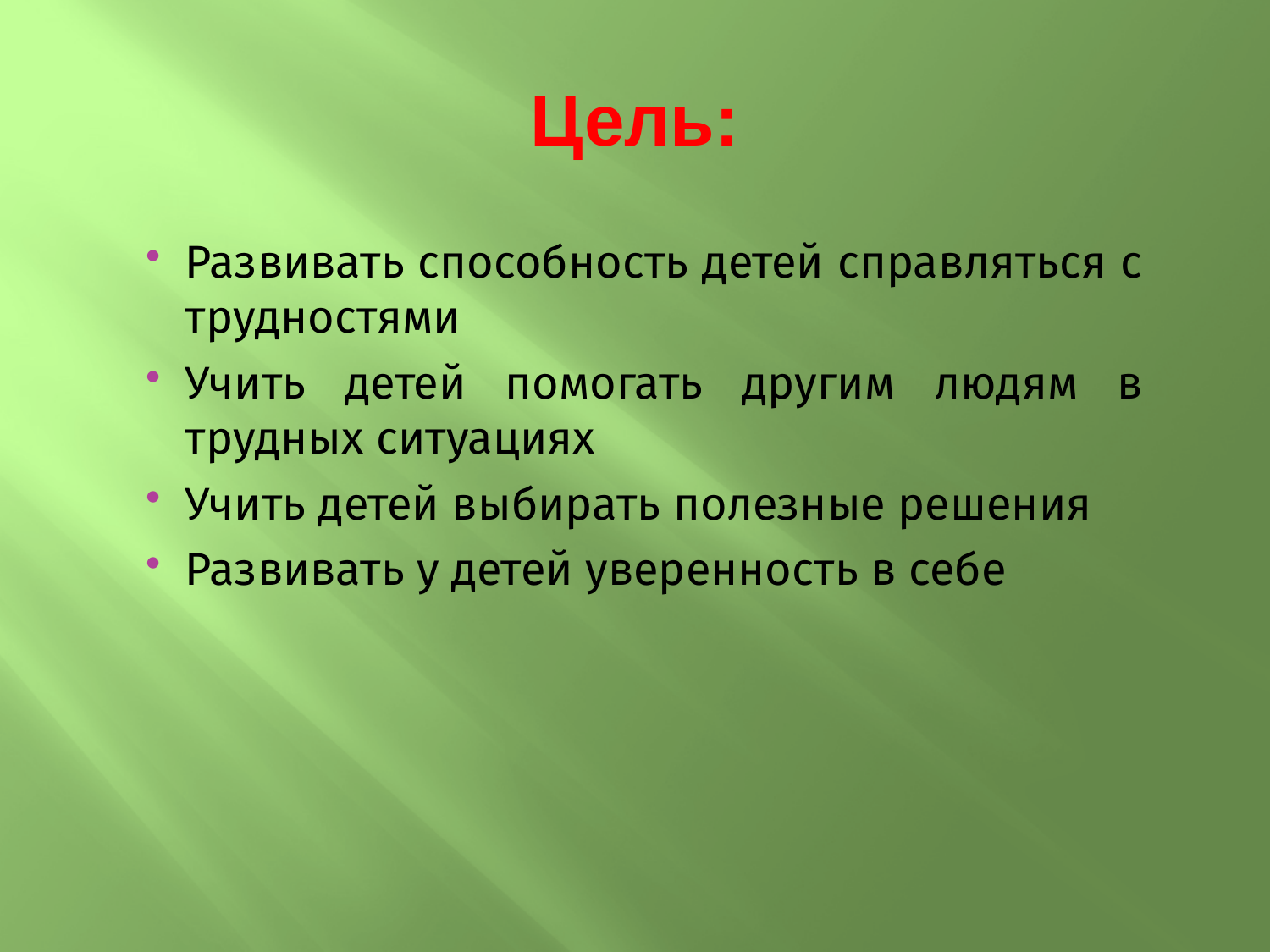

# Цель:
Развивать способность детей справляться с трудностями
Учить детей помогать другим людям в трудных ситуациях
Учить детей выбирать полезные решения
Развивать у детей уверенность в себе